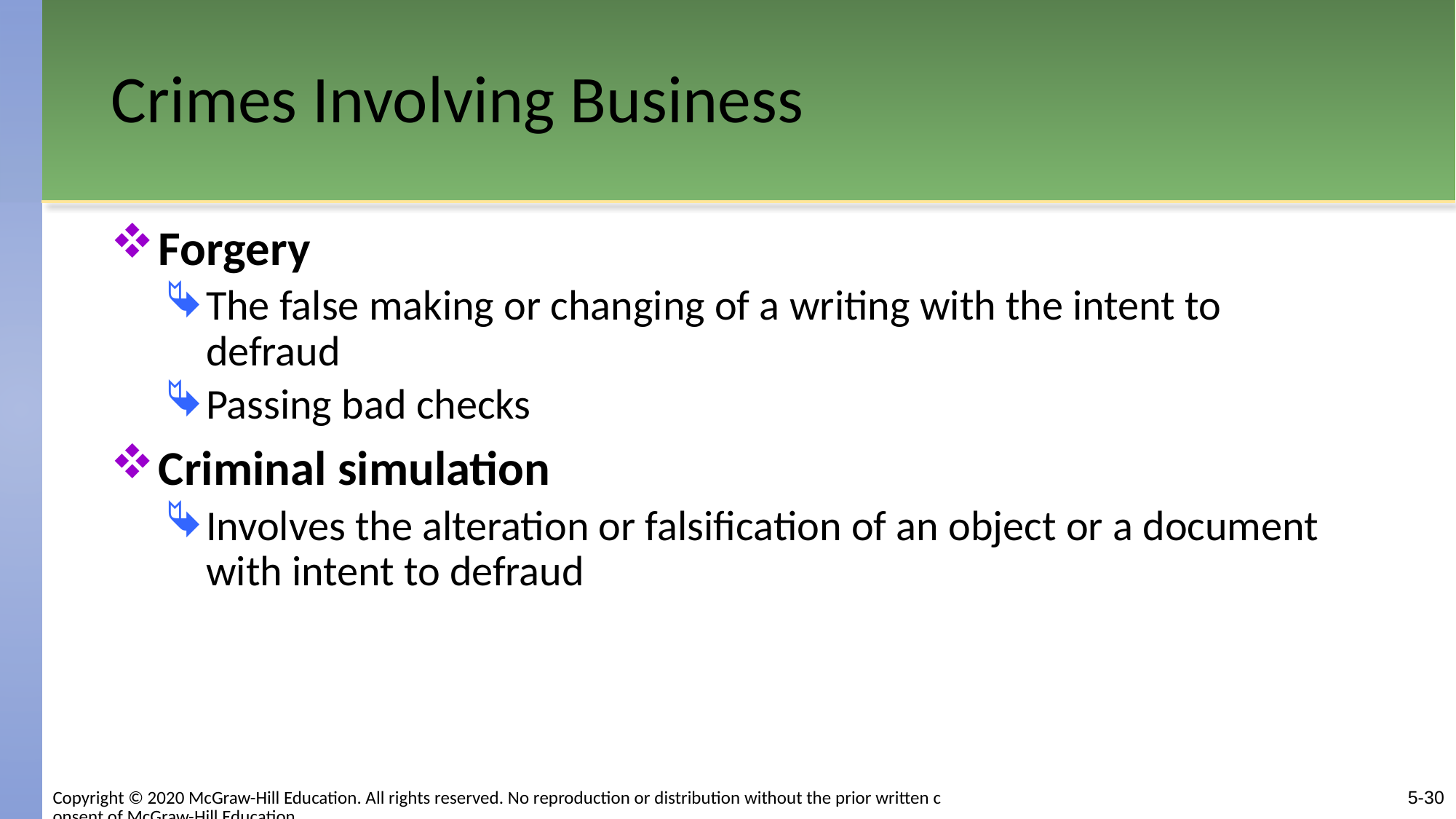

# Crimes Involving Business
Forgery
The false making or changing of a writing with the intent to defraud
Passing bad checks
Criminal simulation
Involves the alteration or falsification of an object or a document with intent to defraud

Copyright © 2020 McGraw-Hill Education. All rights reserved. No reproduction or distribution without the prior written consent of McGraw-Hill Education.
5-30